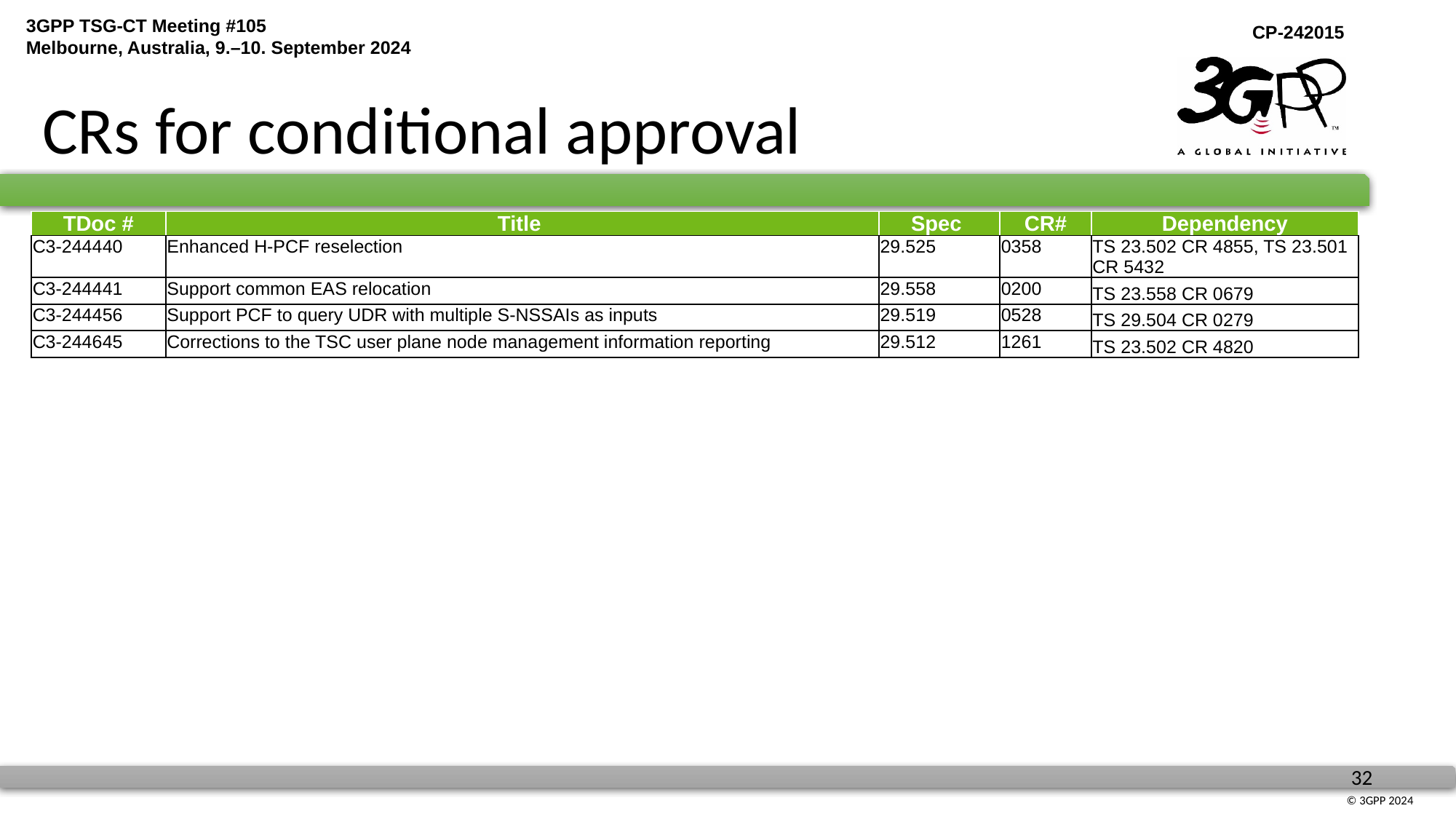

# CRs for conditional approval
| TDoc # | Title | Spec | CR# | Dependency |
| --- | --- | --- | --- | --- |
| C3-244440 | Enhanced H-PCF reselection | 29.525 | 0358 | TS 23.502 CR 4855, TS 23.501 CR 5432 |
| C3-244441 | Support common EAS relocation | 29.558 | 0200 | TS 23.558 CR 0679 |
| C3-244456 | Support PCF to query UDR with multiple S-NSSAIs as inputs | 29.519 | 0528 | TS 29.504 CR 0279 |
| C3-244645 | Corrections to the TSC user plane node management information reporting | 29.512 | 1261 | TS 23.502 CR 4820 |